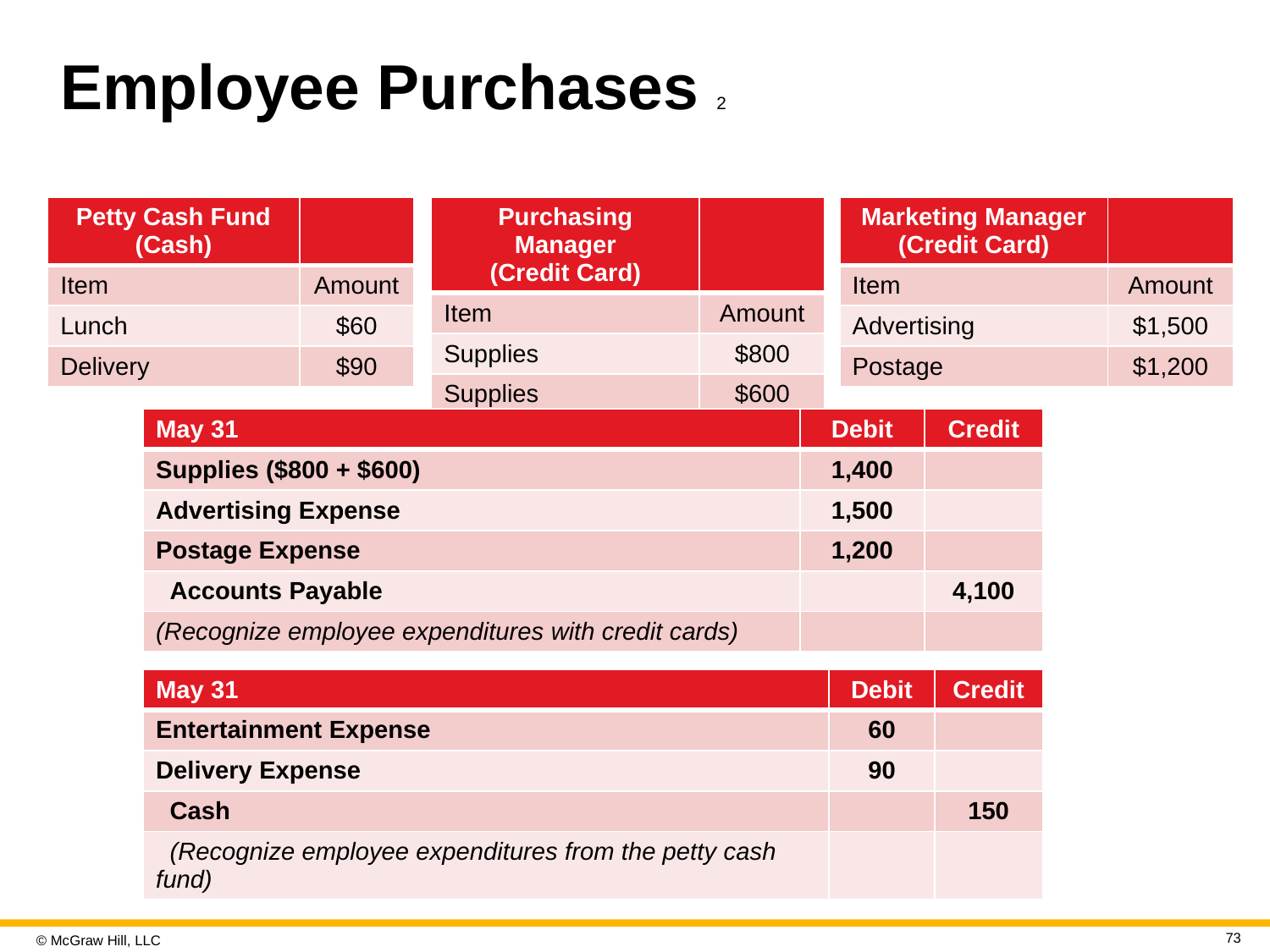

# Employee Purchases 2
| Petty Cash Fund (Cash) |  |
| --- | --- |
| Item | Amount |
| Lunch | $60 |
| Delivery | $90 |
| Purchasing Manager (Credit Card) |  |
| --- | --- |
| Item | Amount |
| Supplies | $800 |
| Supplies | $600 |
| Marketing Manager (Credit Card) |  |
| --- | --- |
| Item | Amount |
| Advertising | $1,500 |
| Postage | $1,200 |
| May 31 | Debit | Credit |
| --- | --- | --- |
| Supplies ($800 + $600) | 1,400 |  |
| Advertising Expense | 1,500 |  |
| Postage Expense | 1,200 |  |
| Accounts Payable |  | 4,100 |
| (Recognize employee expenditures with credit cards) |  |  |
| May 31 | Debit | Credit |
| --- | --- | --- |
| Entertainment Expense | 60 |  |
| Delivery Expense | 90 |  |
| Cash |  | 150 |
| (Recognize employee expenditures from the petty cash fund) |  |  |
73